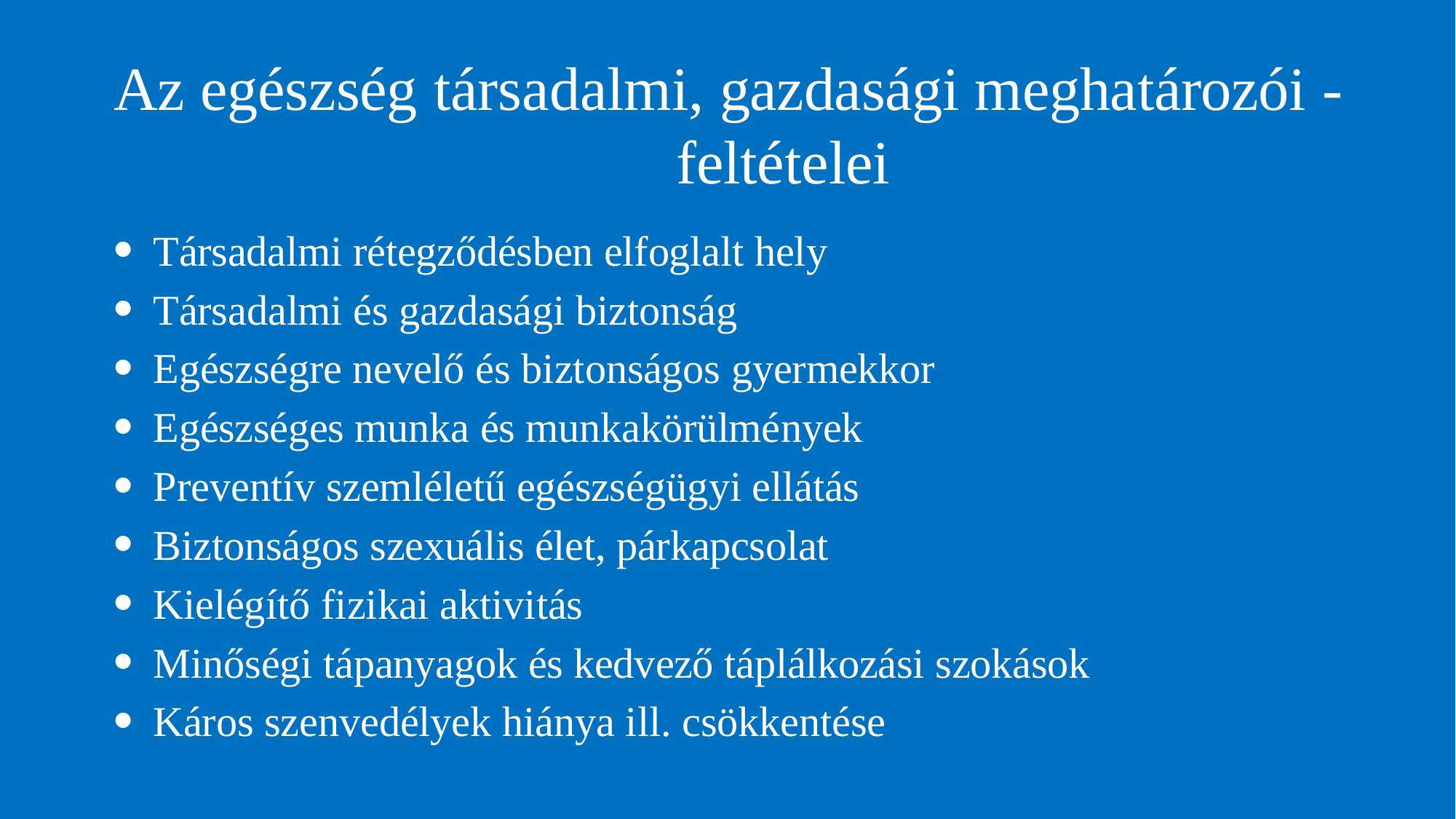

# Az egészség társadalmi, gazdasági meghatározói - feltételei
Társadalmi rétegződésben elfoglalt hely
Társadalmi és gazdasági biztonság
Egészségre nevelő és biztonságos gyermekkor
Egészséges munka és munkakörülmények
Preventív szemléletű egészségügyi ellátás
Biztonságos szexuális élet, párkapcsolat
Kielégítő fizikai aktivitás
Minőségi tápanyagok és kedvező táplálkozási szokások
Káros szenvedélyek hiánya ill. csökkentése